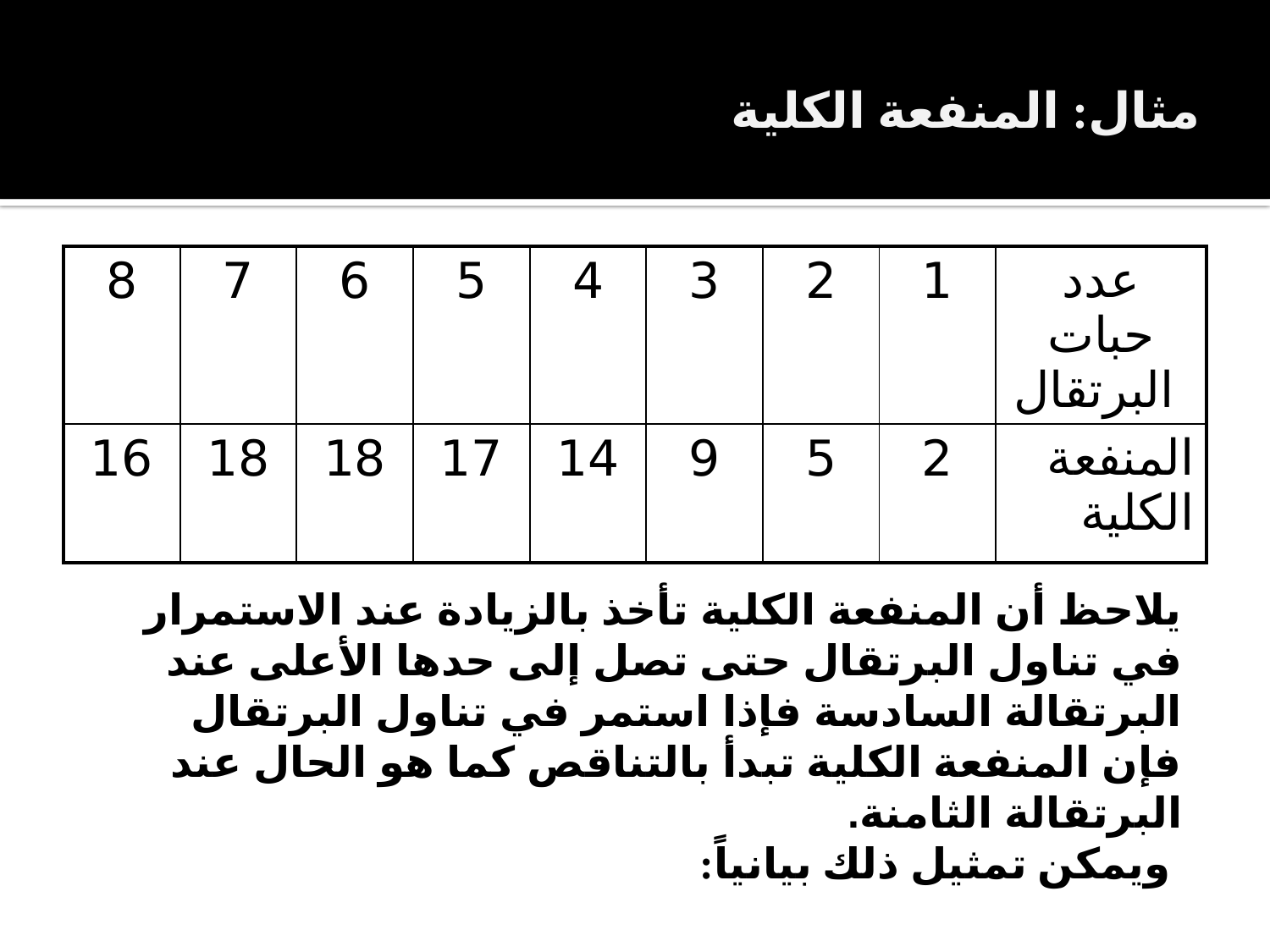

# مثال: المنفعة الكلية
| 8 | 7 | 6 | 5 | 4 | 3 | 2 | 1 | عدد حبات البرتقال |
| --- | --- | --- | --- | --- | --- | --- | --- | --- |
| 16 | 18 | 18 | 17 | 14 | 9 | 5 | 2 | المنفعة الكلية |
يلاحظ أن المنفعة الكلية تأخذ بالزيادة عند الاستمرار في تناول البرتقال حتى تصل إلى حدها الأعلى عند البرتقالة السادسة فإذا استمر في تناول البرتقال فإن المنفعة الكلية تبدأ بالتناقص كما هو الحال عند البرتقالة الثامنة.
 ويمكن تمثيل ذلك بيانياً: